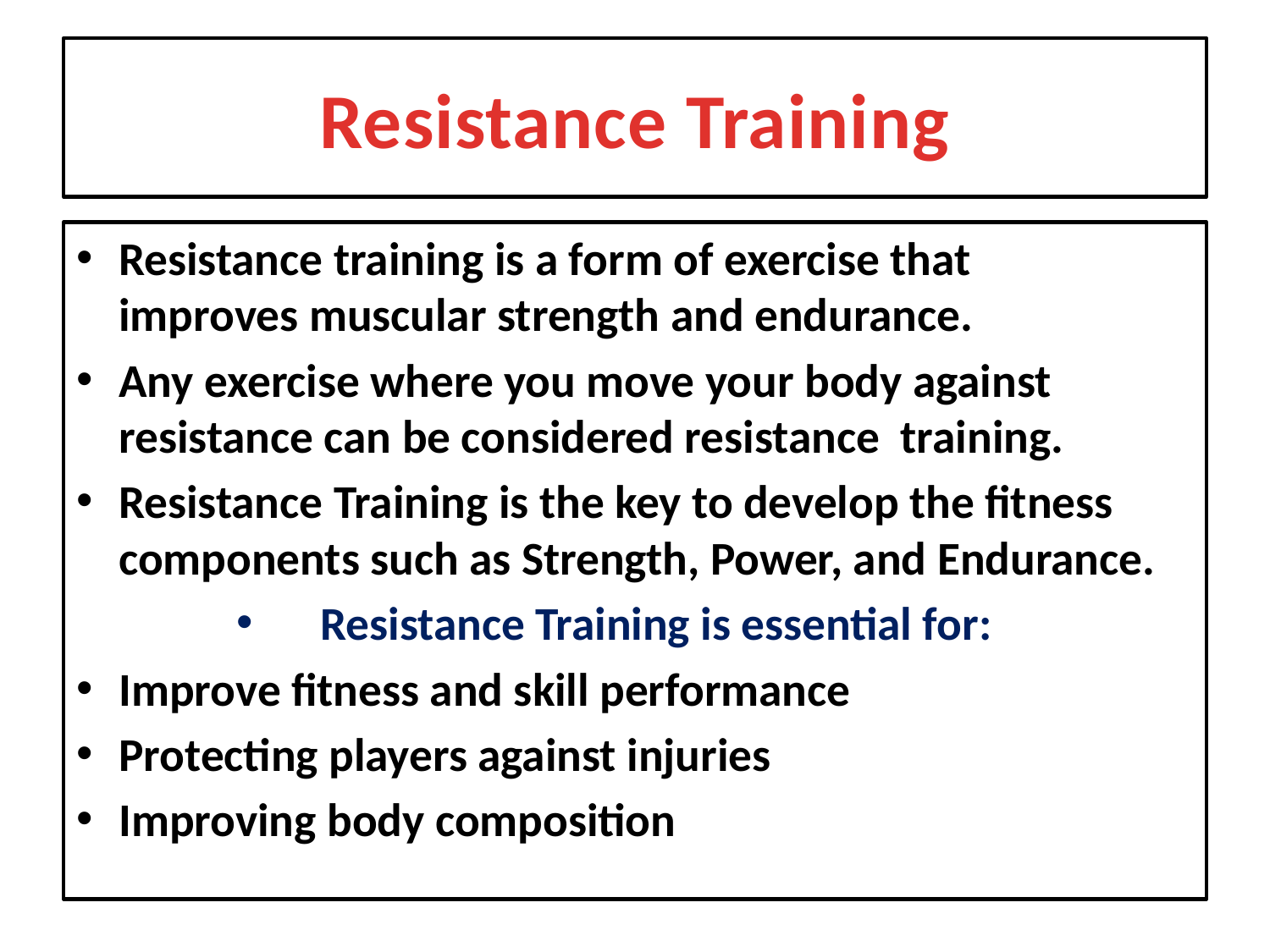

# Resistance Training
Resistance training is a form of exercise that improves muscular strength and endurance.
Any exercise where you move your body against resistance can be considered resistance  training.
Resistance Training is the key to develop the fitness components such as Strength, Power, and Endurance.
Resistance Training is essential for:
Improve fitness and skill performance
Protecting players against injuries
Improving body composition